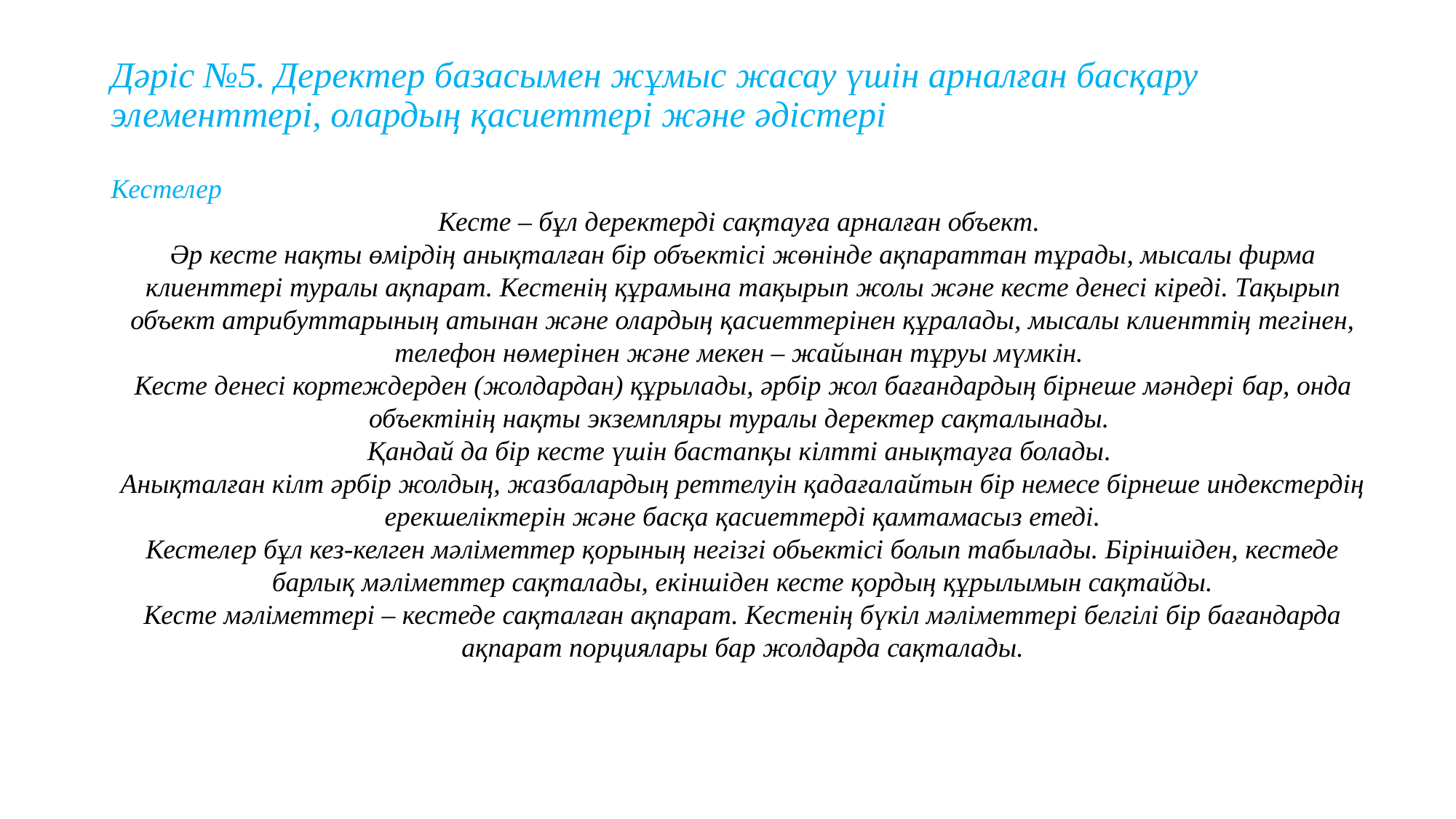

# Дәріс №5. Деректер базасымен жұмыс жасау үшін арналған басқару элементтері, олардың қасиеттері және әдістері
Кестелер
Кесте – бұл деректерді сақтауға арналған объект.
Әр кесте нақты өмірдің анықталған бір объектісі жөнінде ақпараттан тұрады, мысалы фирма клиенттері туралы ақпарат. Кестенің құрамына тақырып жолы және кесте денесі кіреді. Тақырып объект атрибуттарының атынан және олардың қасиеттерінен құралады, мысалы клиенттің тегінен, телефон нөмерінен және мекен – жайынан тұруы мүмкін.
Кесте денесі кортеждерден (жолдардан) құрылады, әрбір жол бағандардың бірнеше мәндері бар, онда объектінің нақты экземпляры туралы деректер сақталынады.
Қандай да бір кесте үшін бастапқы кілтті анықтауға болады.
Анықталған кілт әрбір жолдың, жазбалардың реттелуін қадағалайтын бір немесе бірнеше индекстердің ерекшеліктерін және басқа қасиеттерді қамтамасыз етеді.
Кестелер бұл кез-келген мәліметтер қорының негізгі обьектісі болып табылады. Біріншіден, кестеде барлық мәліметтер сақталады, екіншіден кесте қордың құрылымын сақтайды.
Кесте мәліметтері – кестеде сақталған ақпарат. Кестенің бүкіл мәліметтері белгілі бір бағандарда ақпарат порциялары бар жолдарда сақталады.